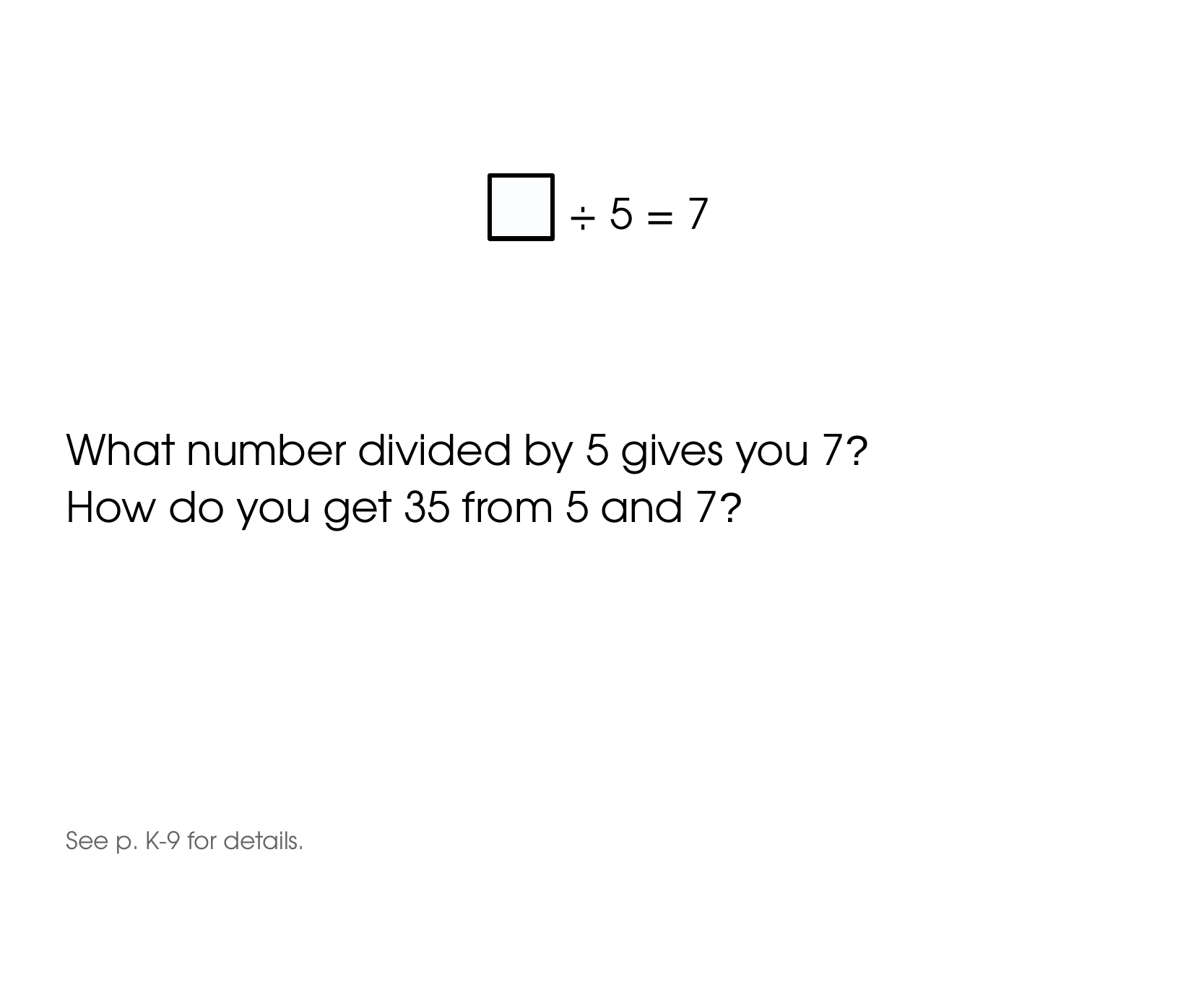

÷ 5 = 7
What number divided by 5 gives you 7? How do you get 35 from 5 and 7?
See p. K-9 for details.